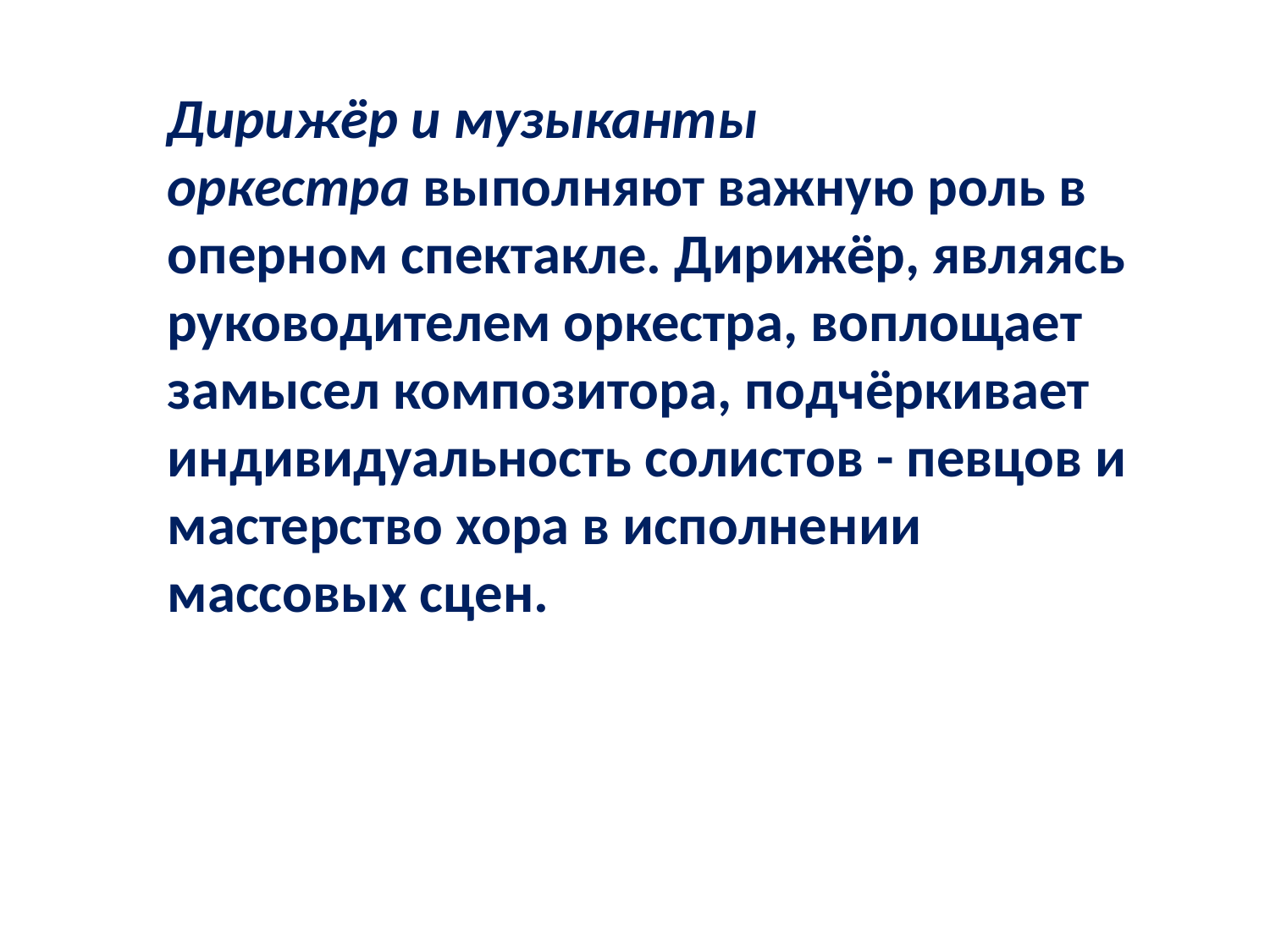

Дирижёр и музыканты оркестра выполняют важную роль в оперном спектакле. Дирижёр, являясь руководителем оркестра, воплощает замысел композитора, подчёркивает индивидуальность солистов - певцов и мастерство хора в исполнении массовых сцен.